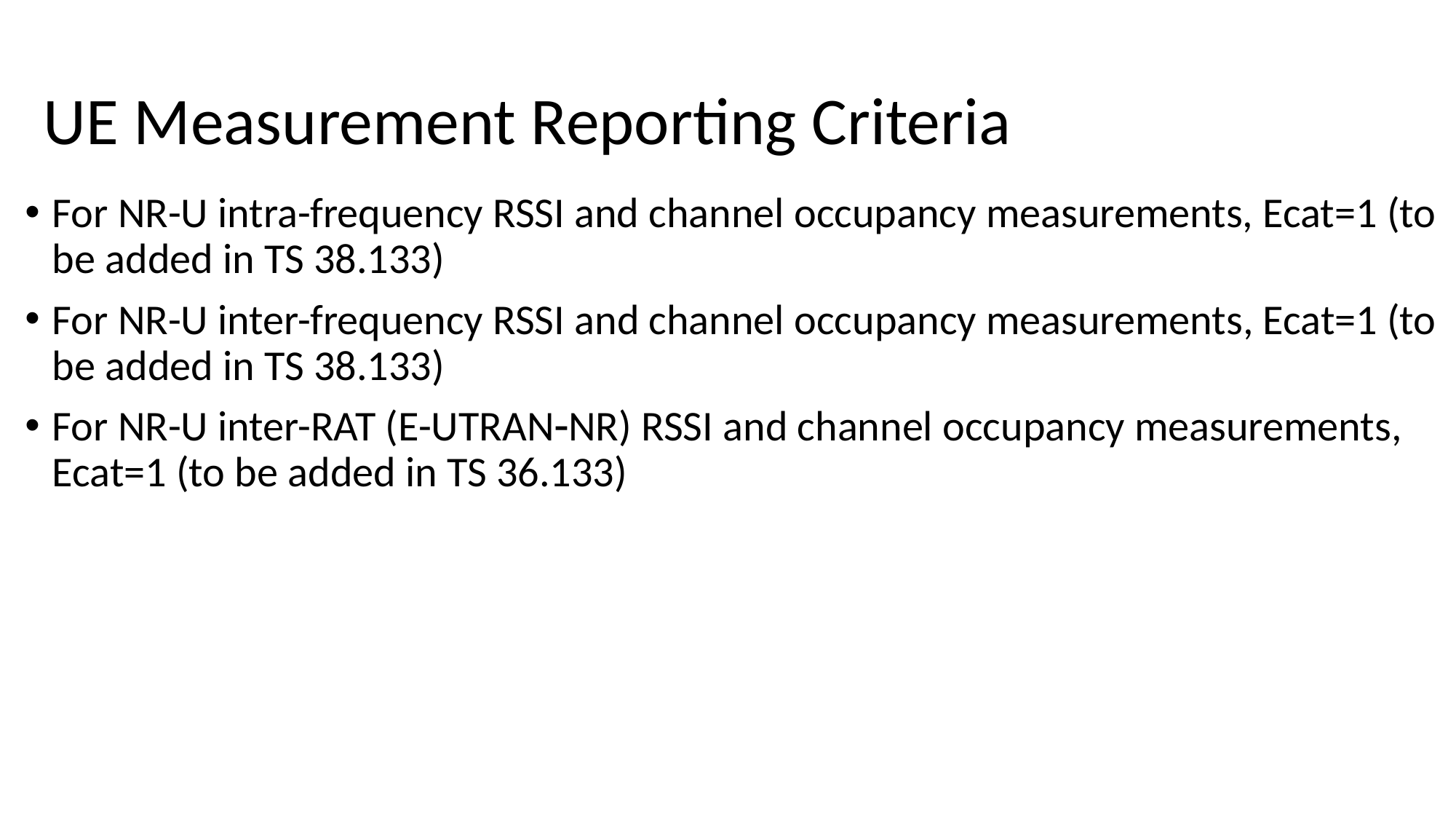

# UE Measurement Reporting Criteria
For NR-U intra-frequency RSSI and channel occupancy measurements, Ecat=1 (to be added in TS 38.133)
For NR-U inter-frequency RSSI and channel occupancy measurements, Ecat=1 (to be added in TS 38.133)
For NR-U inter-RAT (E-UTRAN−NR) RSSI and channel occupancy measurements, Ecat=1 (to be added in TS 36.133)